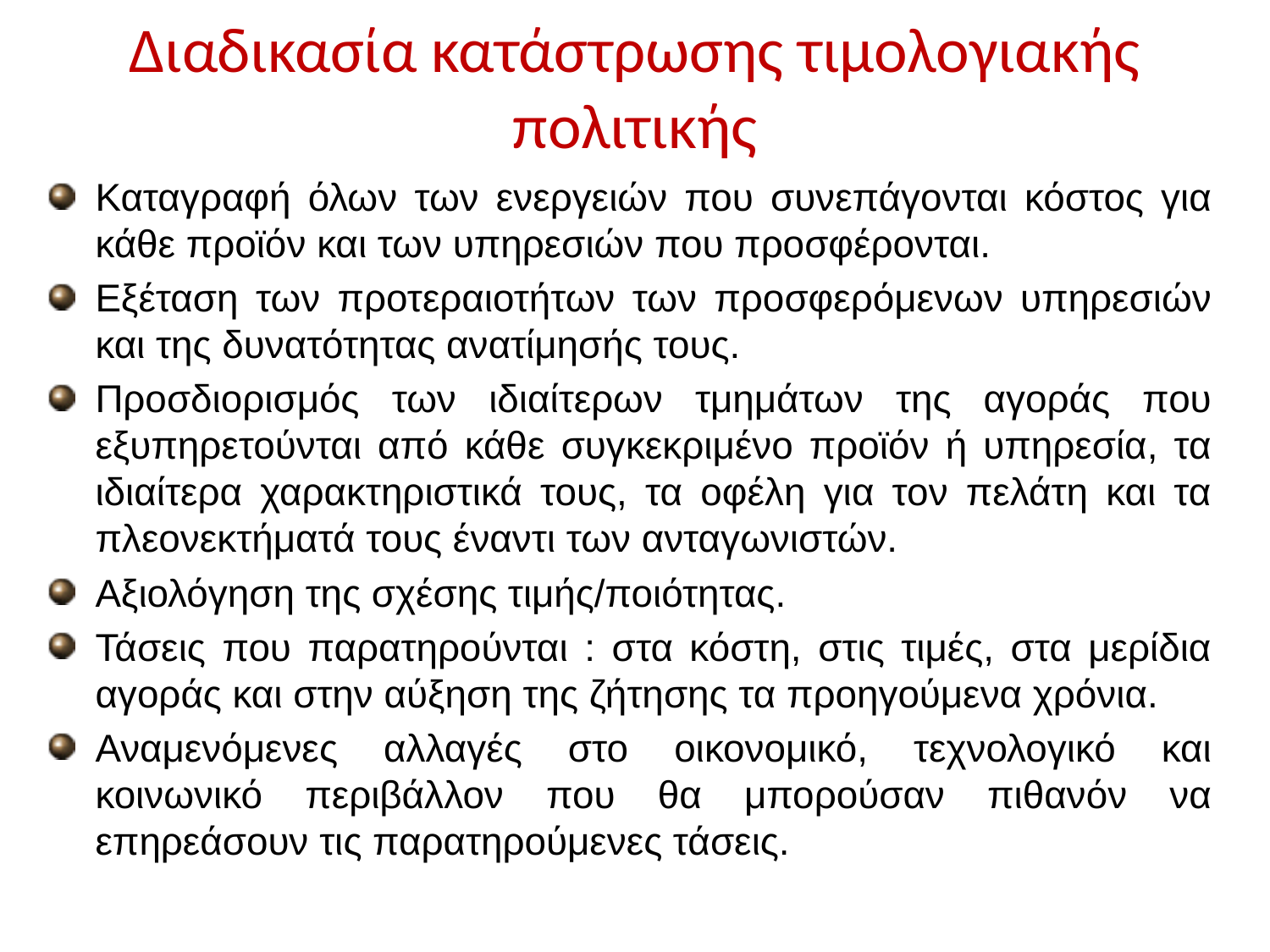

# Διαδικασία κατάστρωσης τιμολογιακής πολιτικής
Καταγραφή όλων των ενεργειών που συνεπάγονται κόστος για κάθε προϊόν και των υπηρεσιών που προσφέρονται.
Εξέταση των προτεραιοτήτων των προσφερόμενων υπηρεσιών και της δυνατότητας ανατίμησής τους.
Προσδιορισμός των ιδιαίτερων τμημάτων της αγοράς που εξυπηρετούνται από κάθε συγκεκριμένο προϊόν ή υπηρεσία, τα ιδιαίτερα χαρακτηριστικά τους, τα οφέλη για τον πελάτη και τα πλεονεκτήματά τους έναντι των ανταγωνιστών.
Αξιολόγηση της σχέσης τιμής/ποιότητας.
Τάσεις που παρατηρούνται : στα κόστη, στις τιμές, στα μερίδια αγοράς και στην αύξηση της ζήτησης τα προηγούμενα χρόνια.
Αναμενόμενες αλλαγές στο οικονομικό, τεχνολογικό και κοινωνικό περιβάλλον που θα μπορούσαν πιθανόν να επηρεάσουν τις παρατηρούμενες τάσεις.